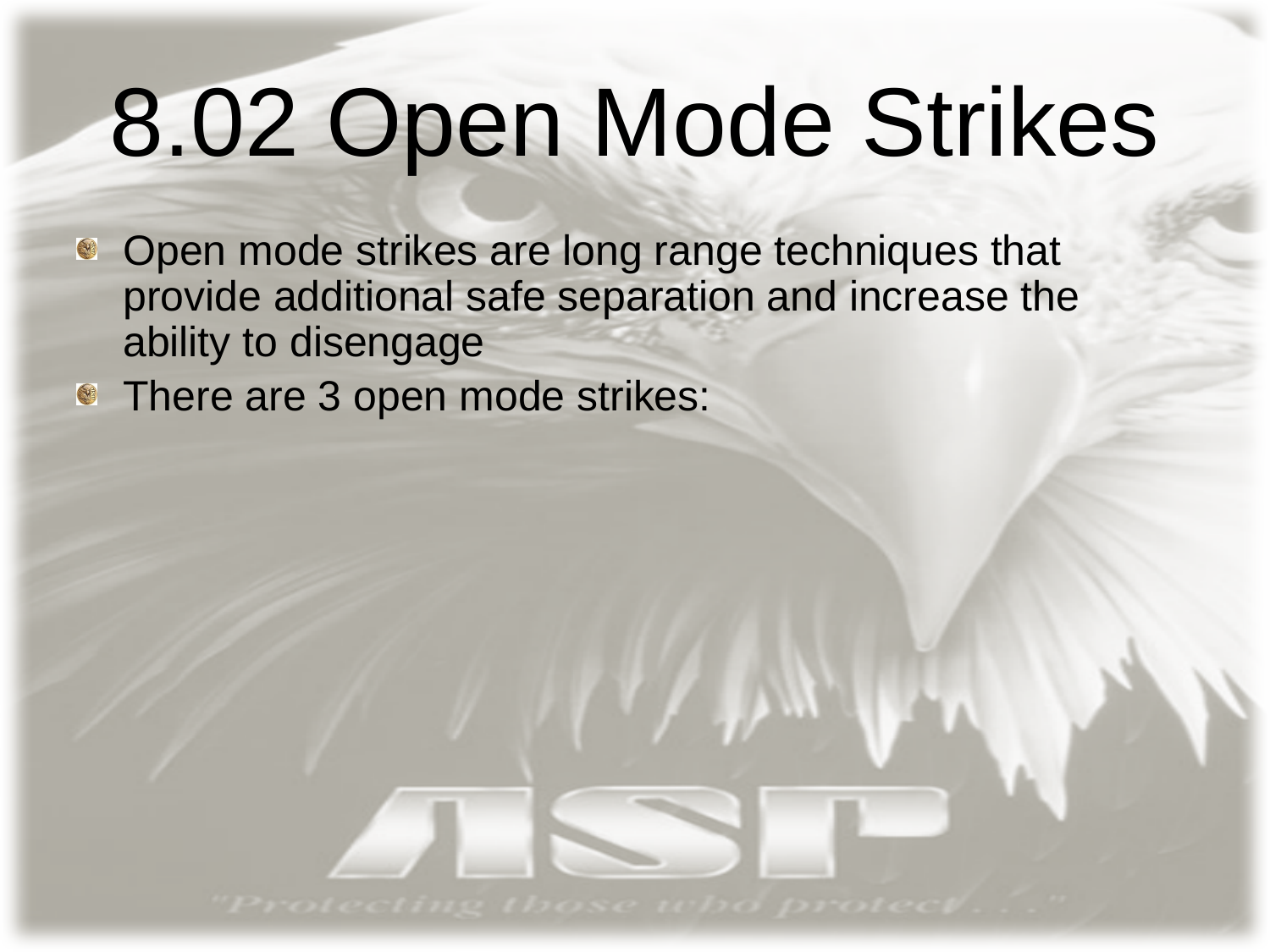

# 8.02 Open Mode Strikes
Open mode strikes are long range techniques that provide additional safe separation and increase the ability to disengage
There are 3 open mode strikes: